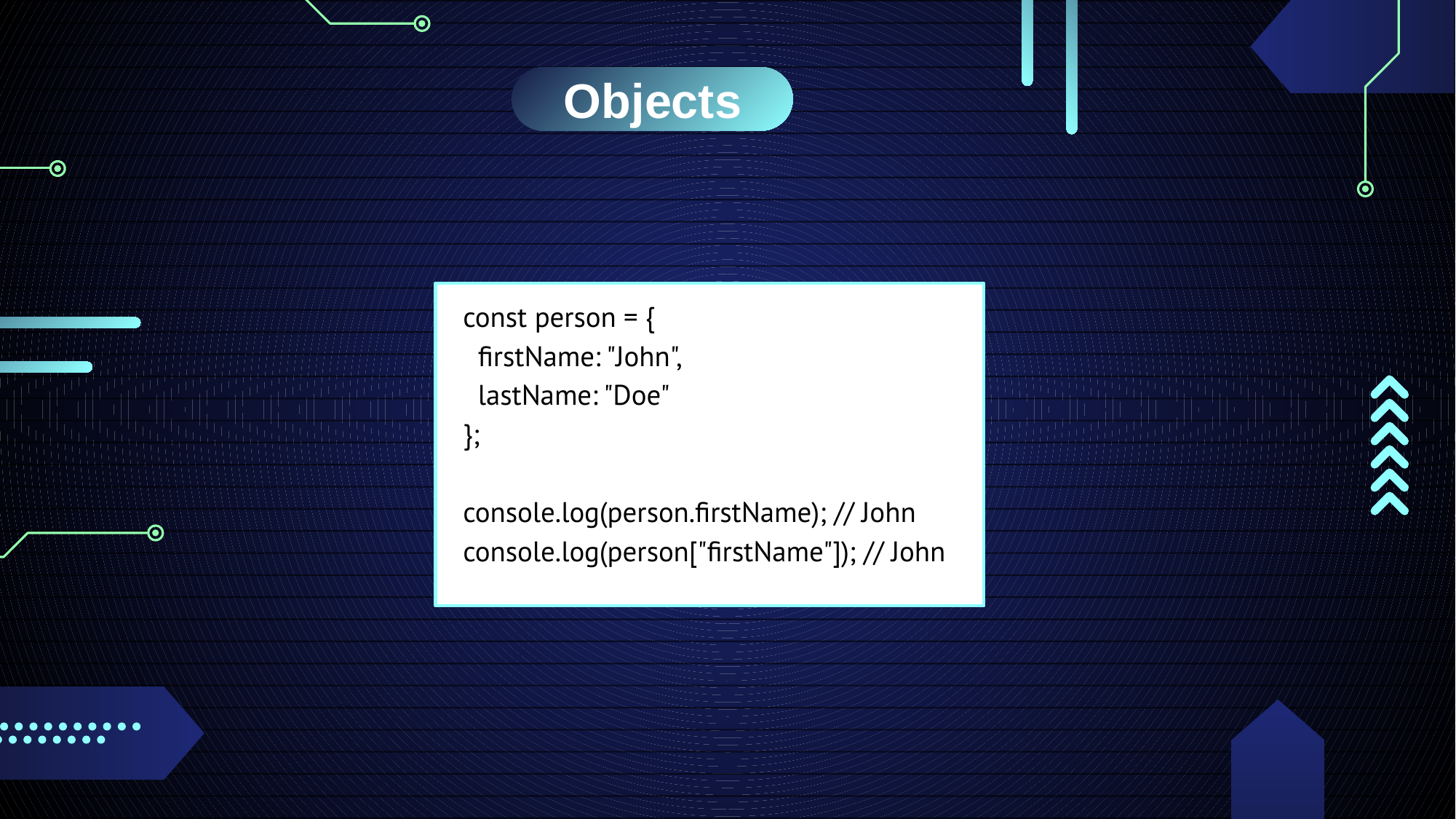

Objects
const person = {
  firstName: "John",
  lastName: "Doe"
};

console.log(person.firstName); // John
console.log(person["firstName"]); // John